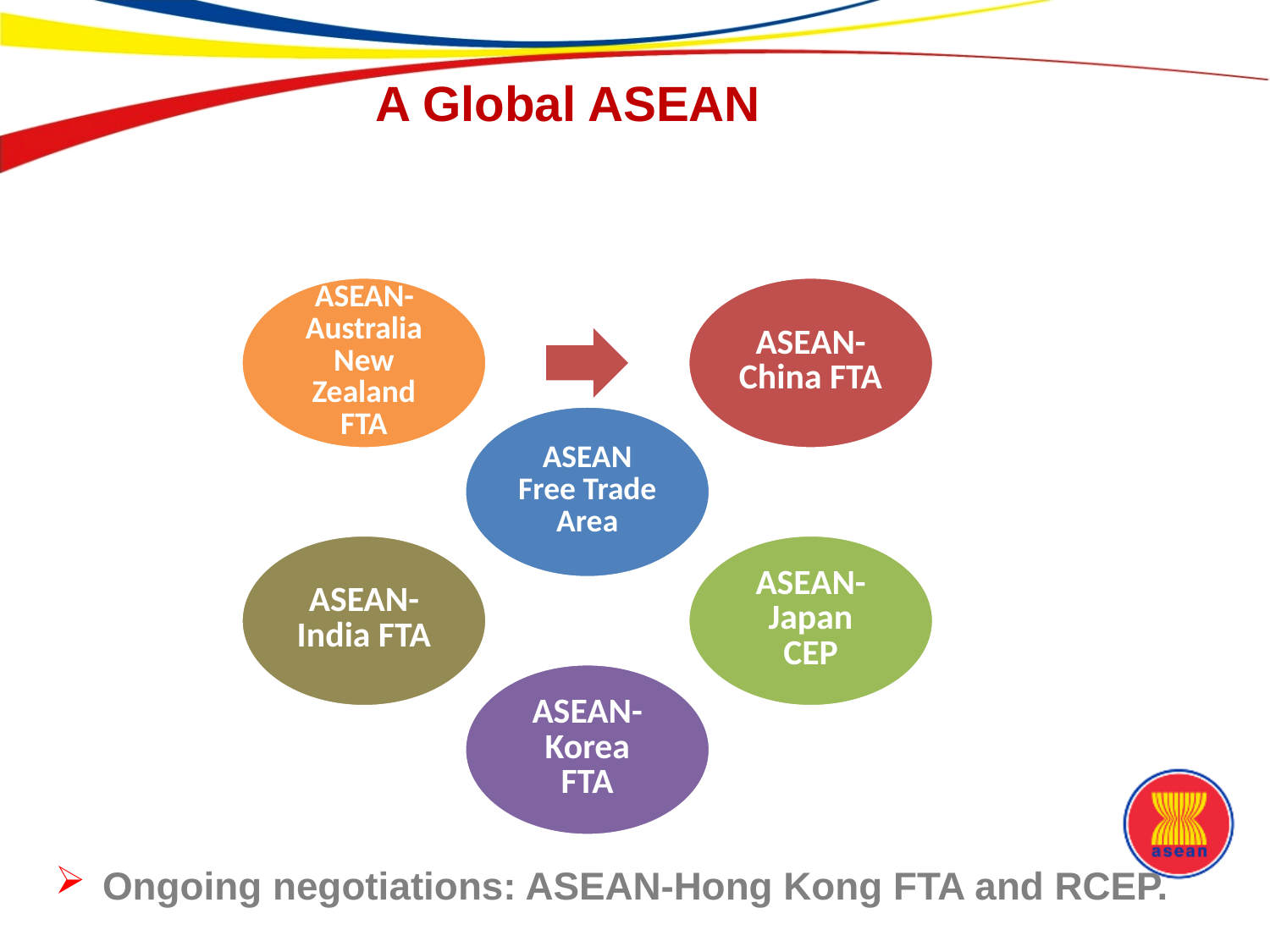

A Global ASEAN
ASEAN Free Trade Area
ASEAN-China FTA
ASEAN-Japan CEP
ASEAN-Korea FTA
ASEAN-India FTA
ASEAN-Australia New Zealand FTA
Ongoing negotiations: ASEAN-Hong Kong FTA and RCEP.